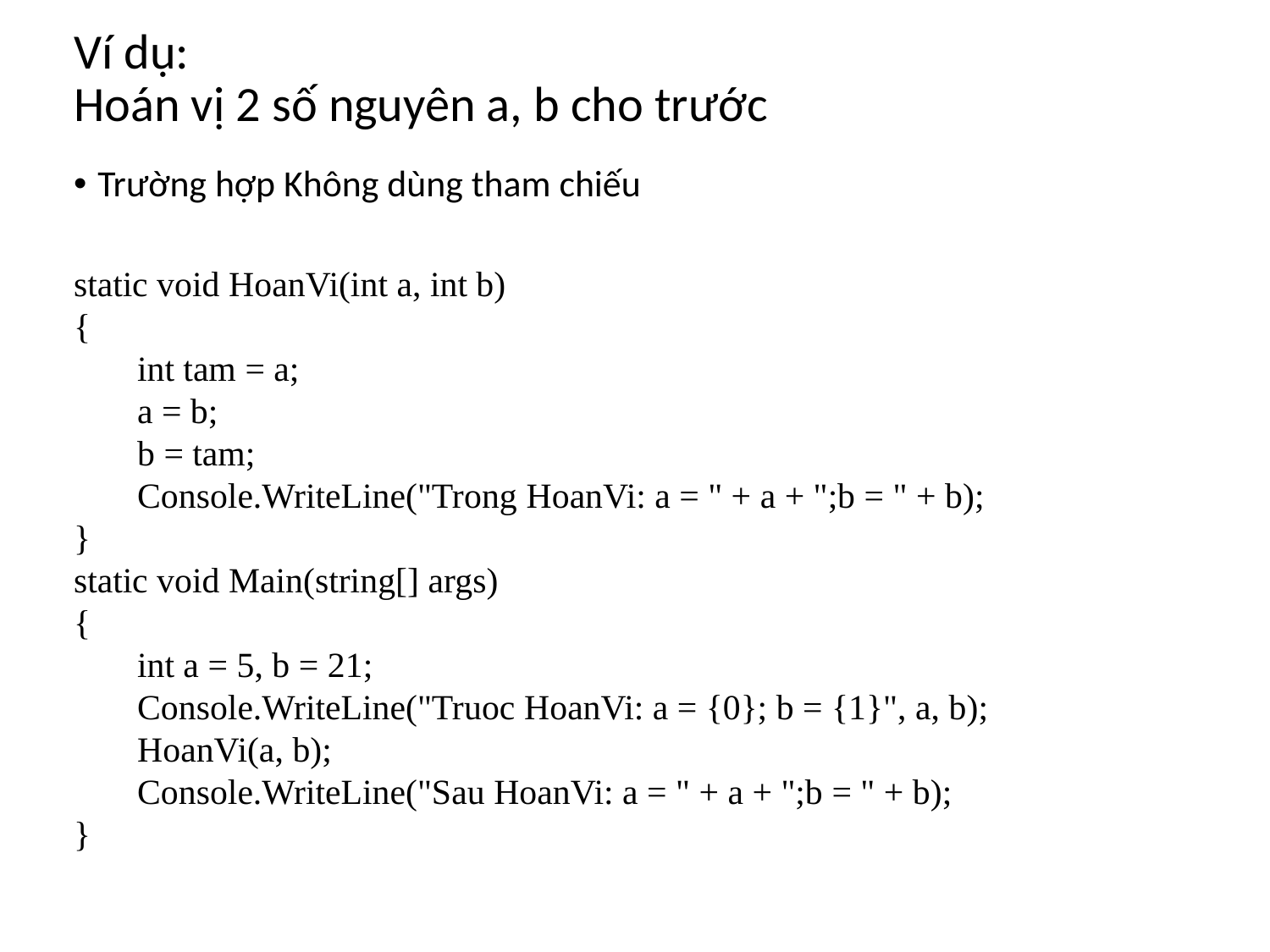

# Ví dụ: Hoán vị 2 số nguyên a, b cho trước
Trường hợp Không dùng tham chiếu

static void HoanVi(int a, int b)
{
int tam = a;
a = b;
b = tam;
Console.WriteLine("Trong HoanVi: a = " + a + ";b = " + b);
}
static void Main(string[] args)
{
int a = 5, b = 21;
Console.WriteLine("Truoc HoanVi: a = {0}; b = {1}", a, b);
HoanVi(a, b);
Console.WriteLine("Sau HoanVi: a = " + a + ";b = " + b);
}